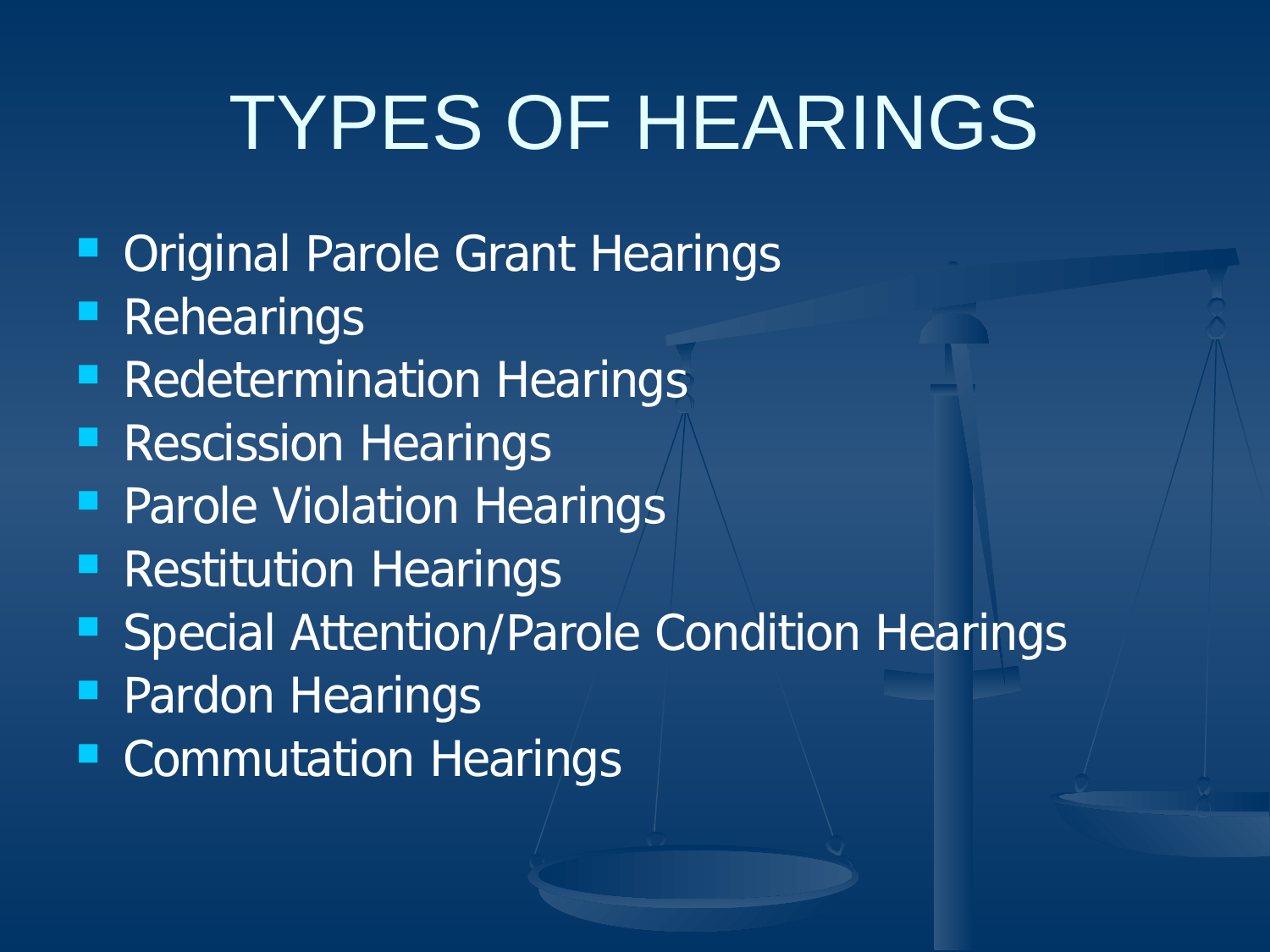

# TYPES OF HEARINGS
Original Parole Grant Hearings
Rehearings
Redetermination Hearings
Rescission Hearings
Parole Violation Hearings
Restitution Hearings
Special Attention/Parole Condition Hearings
Pardon Hearings
Commutation Hearings